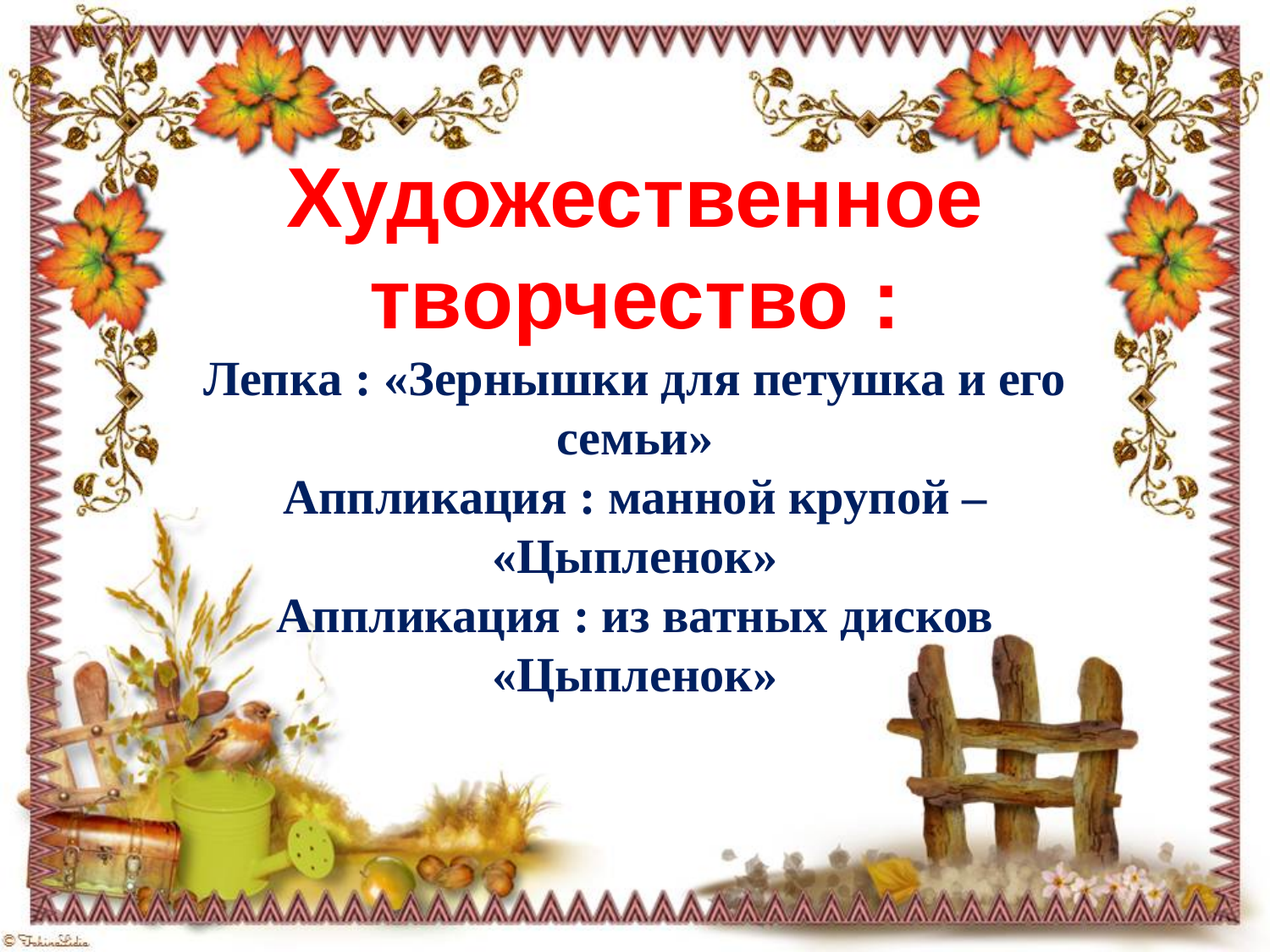

# Художественное творчество :
Лепка : «Зернышки для петушка и его семьи»
Аппликация : манной крупой – «Цыпленок»
Аппликация : из ватных дисков «Цыпленок»